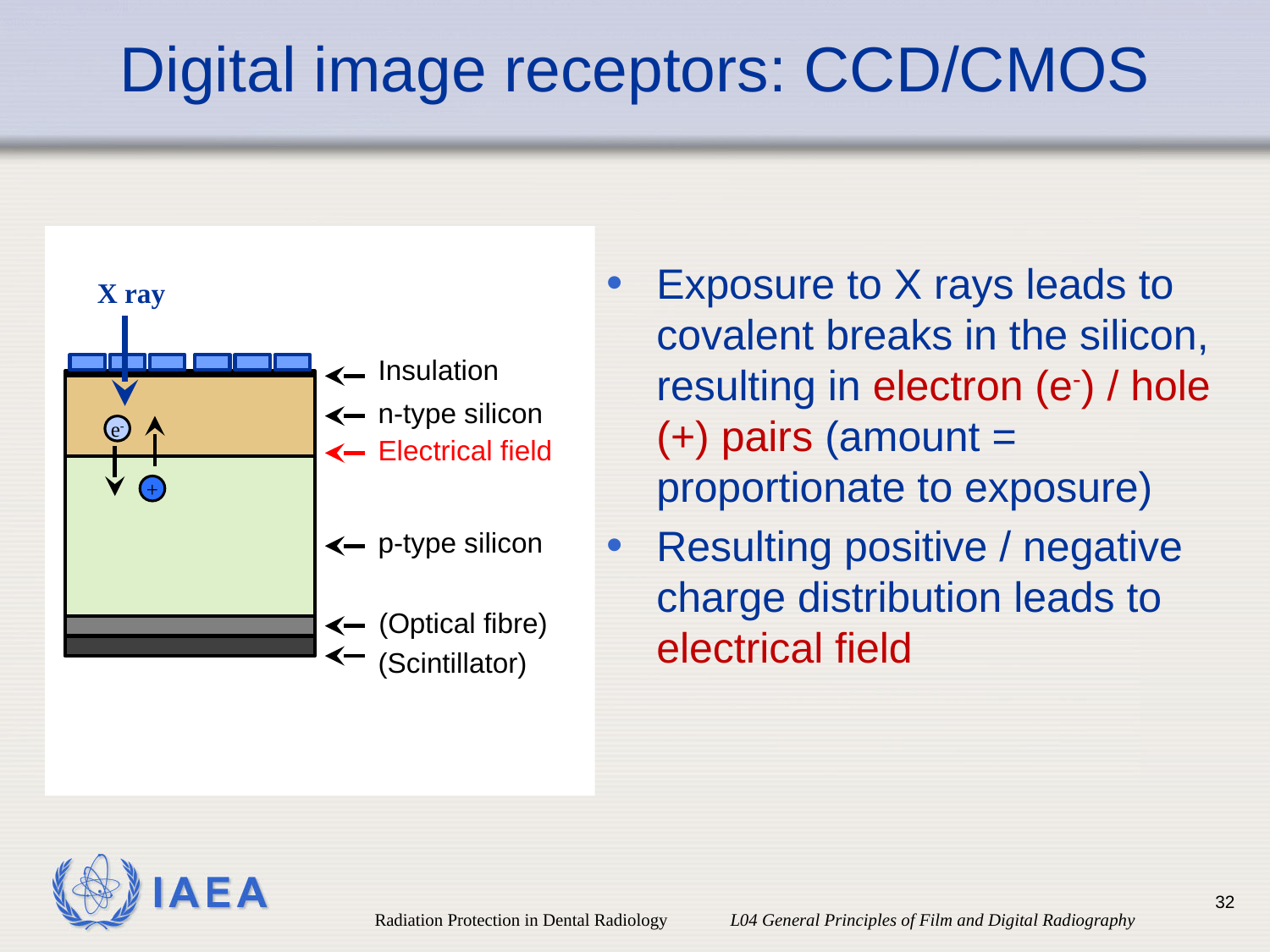

# Digital image receptors: CCD/CMOS

Insulation

n-type silicon

p-type silicon
(Optical fibre)

(Scintillator)
Exposure to X rays leads to covalent breaks in the silicon, resulting in electron (e-) / hole (+) pairs (amount = proportionate to exposure)
Resulting positive / negative charge distribution leads to electrical field

X ray
e-
Electrical field
+
32
Radiation Protection in Dental Radiology              L04 General Principles of Film and Digital Radiography